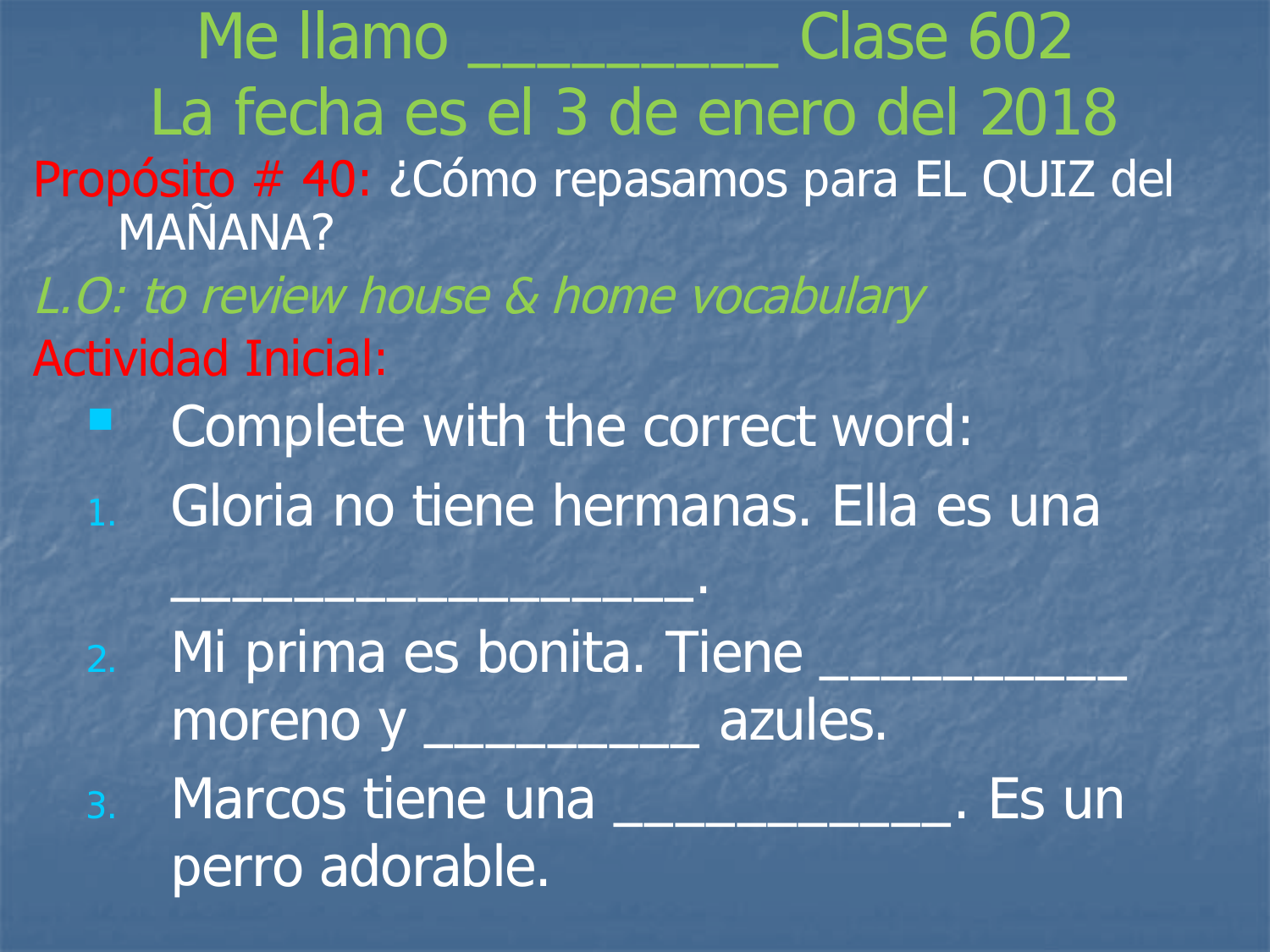

Me llamo _________ Clase 602
La fecha es el 3 de enero del 2018
Propósito # 40: ¿Cómo repasamos para EL QUIZ del MAÑANA?
L.O: to review house & home vocabulary
Actividad Inicial:
Complete with the correct word:
Gloria no tiene hermanas. Ella es una _________________.
Mi prima es bonita. Tiene __________ moreno y _________ azules.
Marcos tiene una ___________. Es un perro adorable.